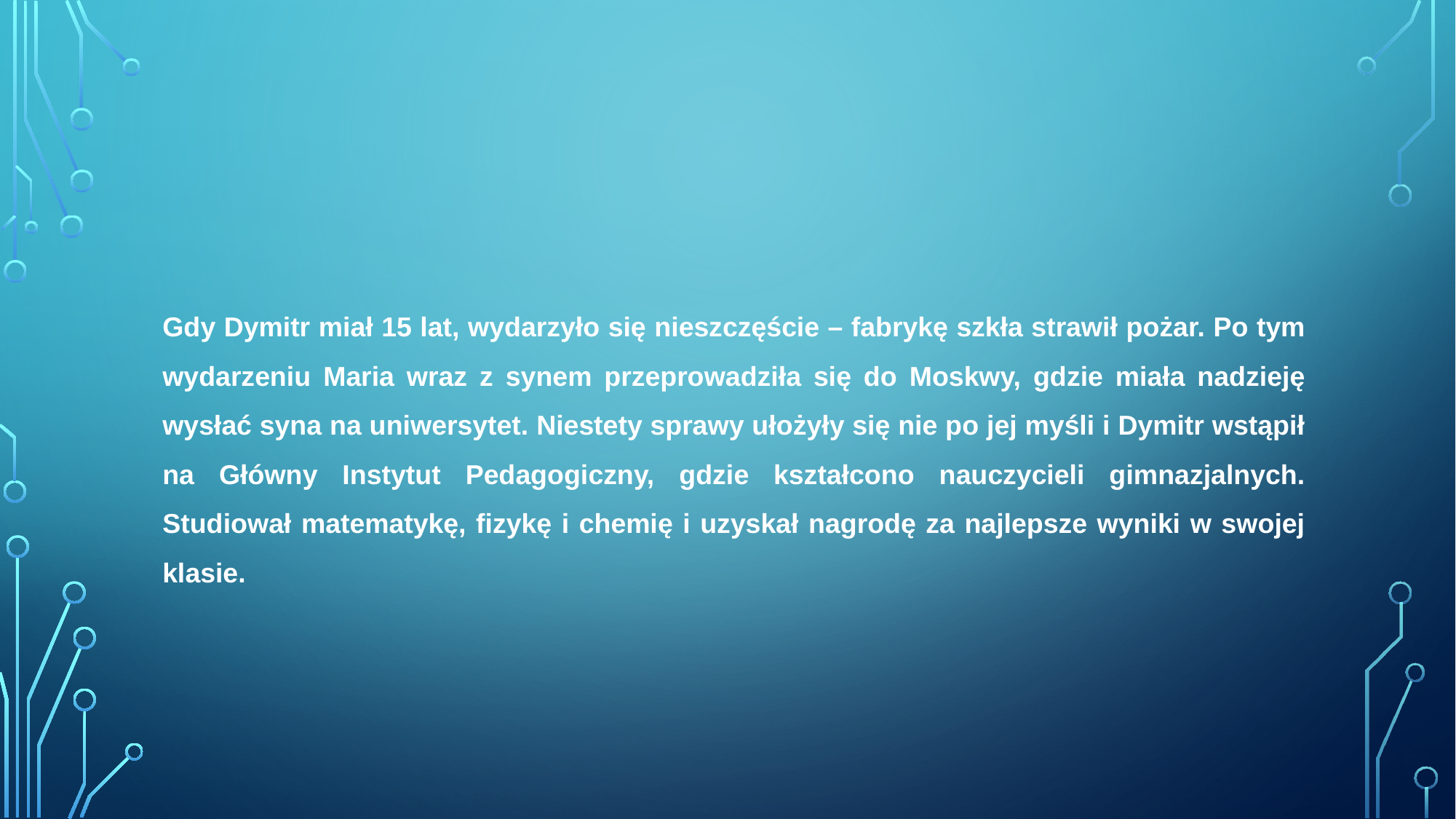

Gdy Dymitr miał 15 lat, wydarzyło się nieszczęście – fabrykę szkła strawił pożar. Po tym wydarzeniu Maria wraz z synem przeprowadziła się do Moskwy, gdzie miała nadzieję wysłać syna na uniwersytet. Niestety sprawy ułożyły się nie po jej myśli i Dymitr wstąpił na Główny Instytut Pedagogiczny, gdzie kształcono nauczycieli gimnazjalnych. Studiował matematykę, fizykę i chemię i uzyskał nagrodę za najlepsze wyniki w swojej klasie.